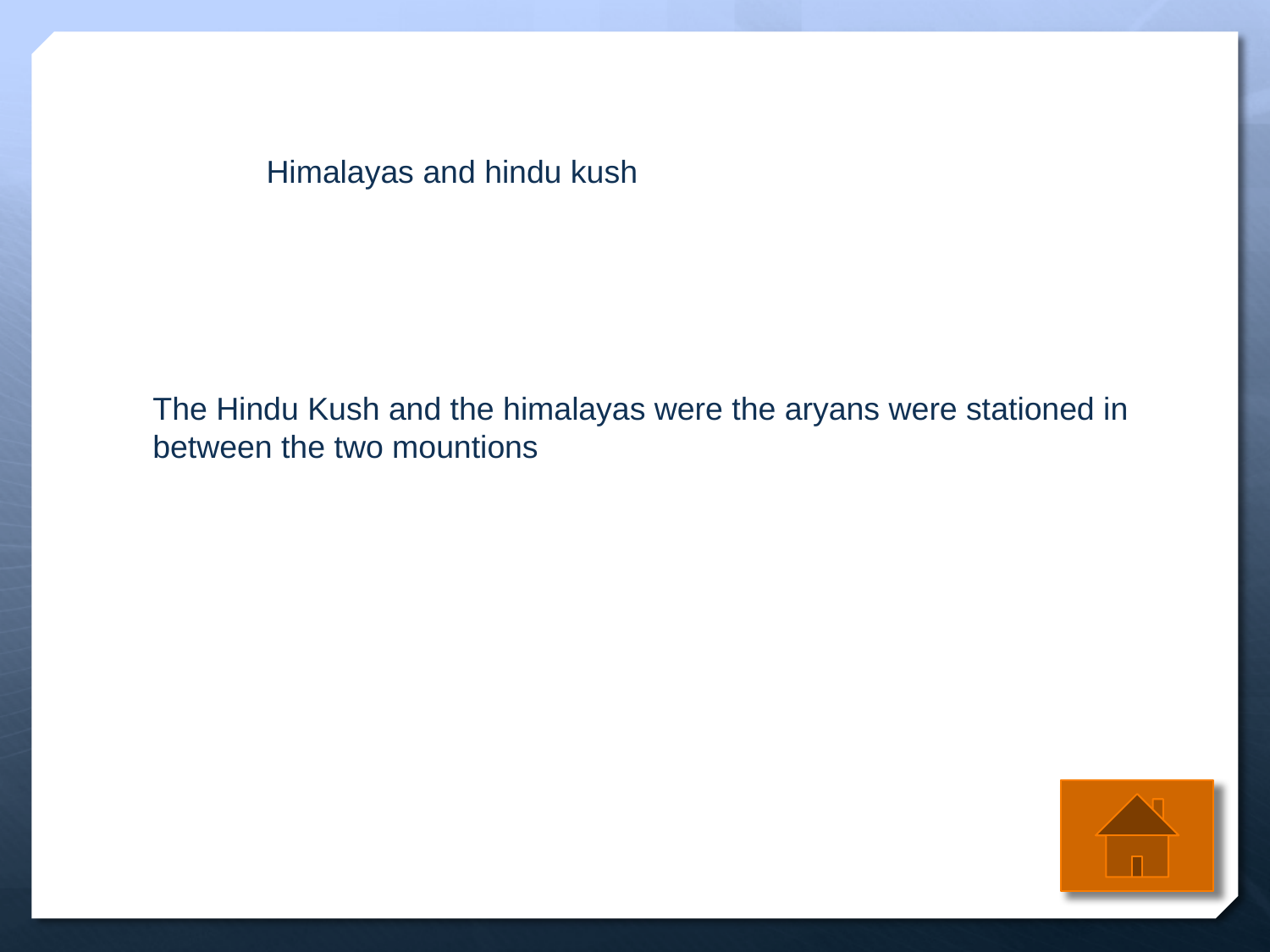

Himalayas and hindu kush
The Hindu Kush and the himalayas were the aryans were stationed in between the two mountions